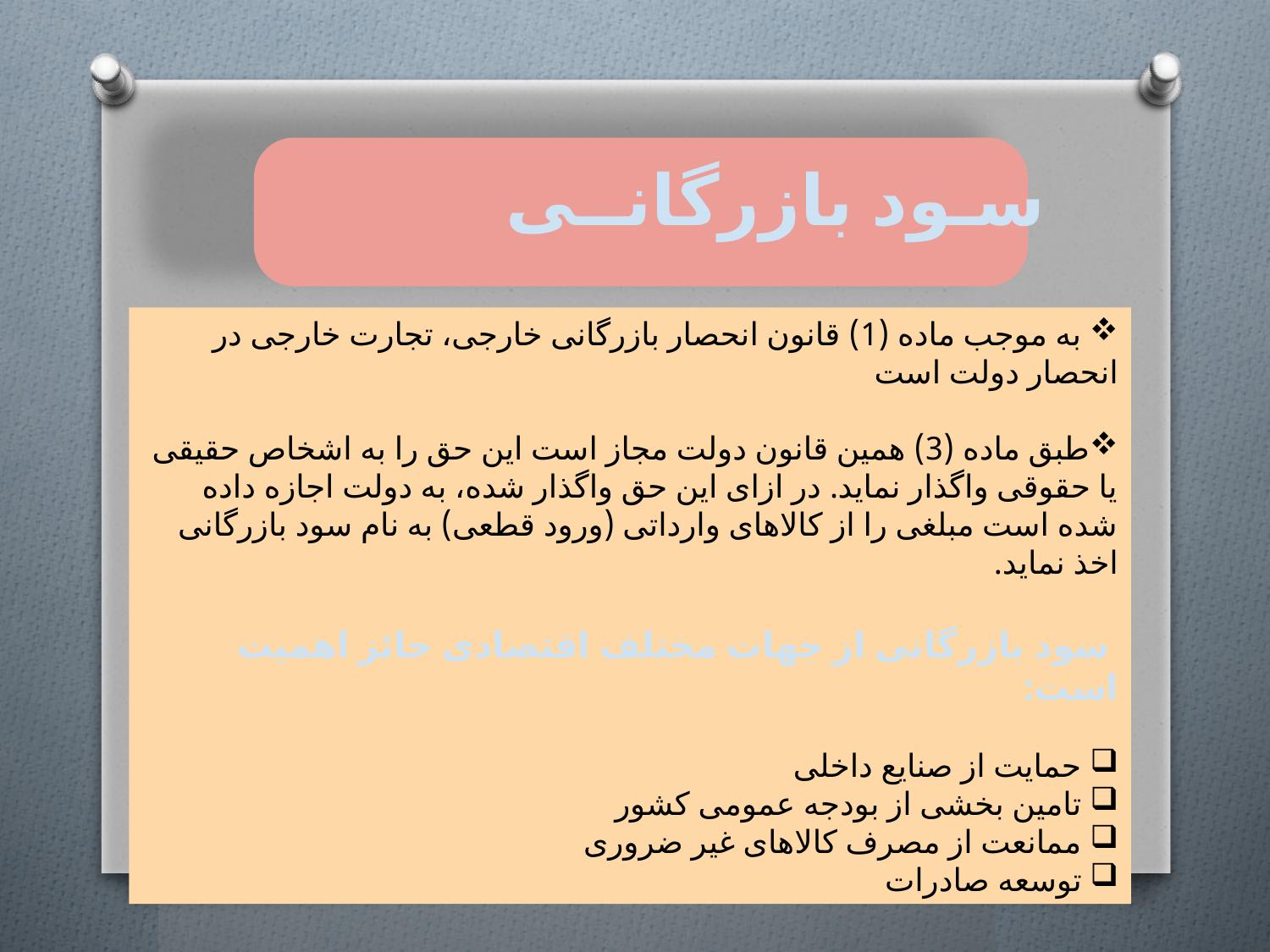

سـود بازرگانــی
 به موجب ماده (1) قانون انحصار بازرگانی خارجی، تجارت خارجی در انحصار دولت است

طبق ماده (3) همین قانون دولت مجاز است این حق را به اشخاص حقیقی یا حقوقی واگذار نماید. در ازای این حق واگذار شده، به دولت اجازه داده شده است مبلغی را از کالاهای وارداتی (ورود قطعی) به نام سود بازرگانی اخذ نماید.

 سود بازرگانی از جهات مختلف اقتصادی حائز اهمیت است:

 حمایت از صنایع داخلی
 تامین بخشی از بودجه عمومی کشور
 ممانعت از مصرف کالاهای غیر ضروری
 توسعه صادرات